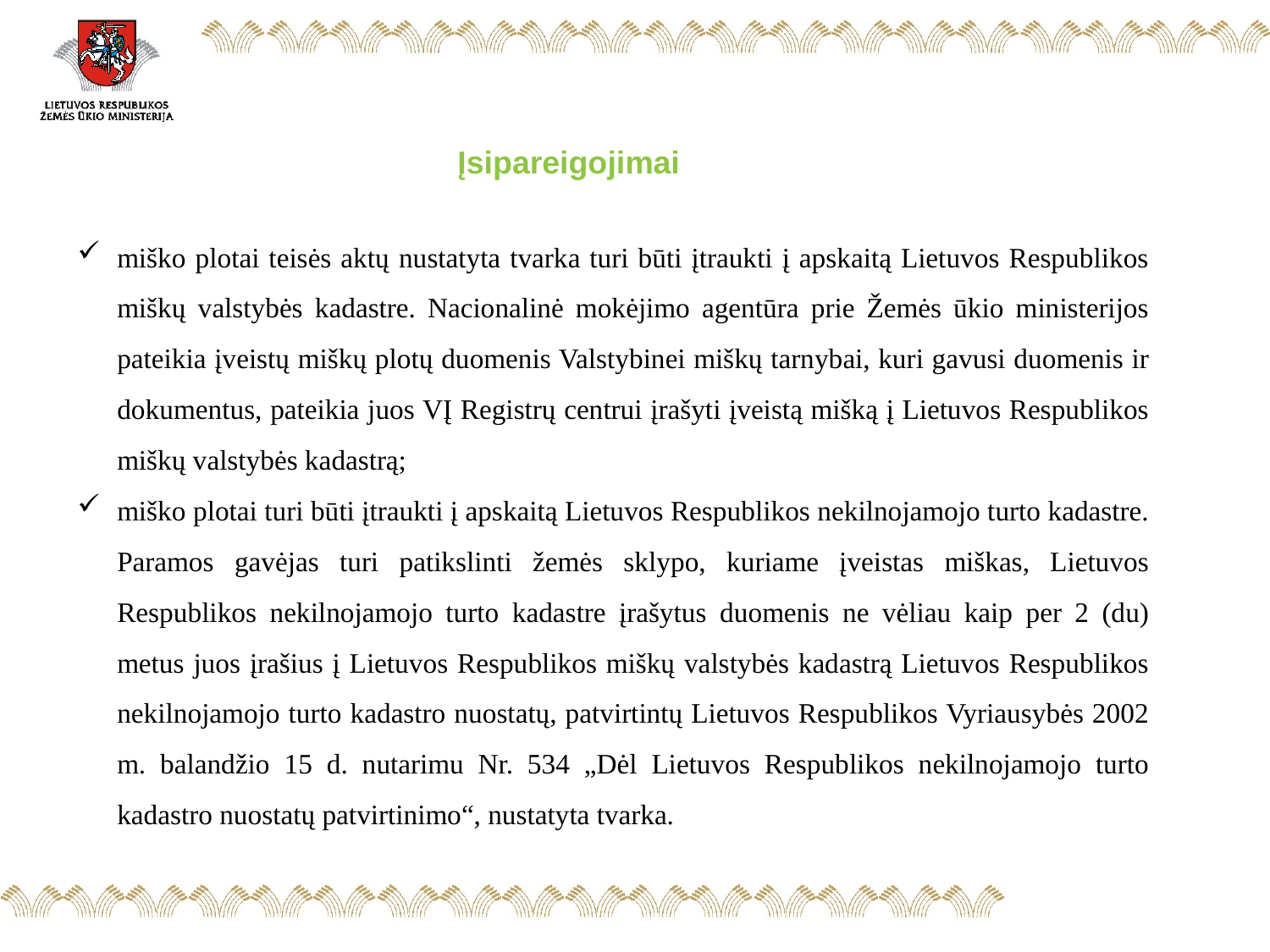

Įsipareigojimai
miško plotai teisės aktų nustatyta tvarka turi būti įtraukti į apskaitą Lietuvos Respublikos miškų valstybės kadastre. Nacionalinė mokėjimo agentūra prie Žemės ūkio ministerijos pateikia įveistų miškų plotų duomenis Valstybinei miškų tarnybai, kuri gavusi duomenis ir dokumentus, pateikia juos VĮ Registrų centrui įrašyti įveistą mišką į Lietuvos Respublikos miškų valstybės kadastrą;
miško plotai turi būti įtraukti į apskaitą Lietuvos Respublikos nekilnojamojo turto kadastre. Paramos gavėjas turi patikslinti žemės sklypo, kuriame įveistas miškas, Lietuvos Respublikos nekilnojamojo turto kadastre įrašytus duomenis ne vėliau kaip per 2 (du) metus juos įrašius į Lietuvos Respublikos miškų valstybės kadastrą Lietuvos Respublikos nekilnojamojo turto kadastro nuostatų, patvirtintų Lietuvos Respublikos Vyriausybės 2002 m. balandžio 15 d. nutarimu Nr. 534 „Dėl Lietuvos Respublikos nekilnojamojo turto kadastro nuostatų patvirtinimo“, nustatyta tvarka.